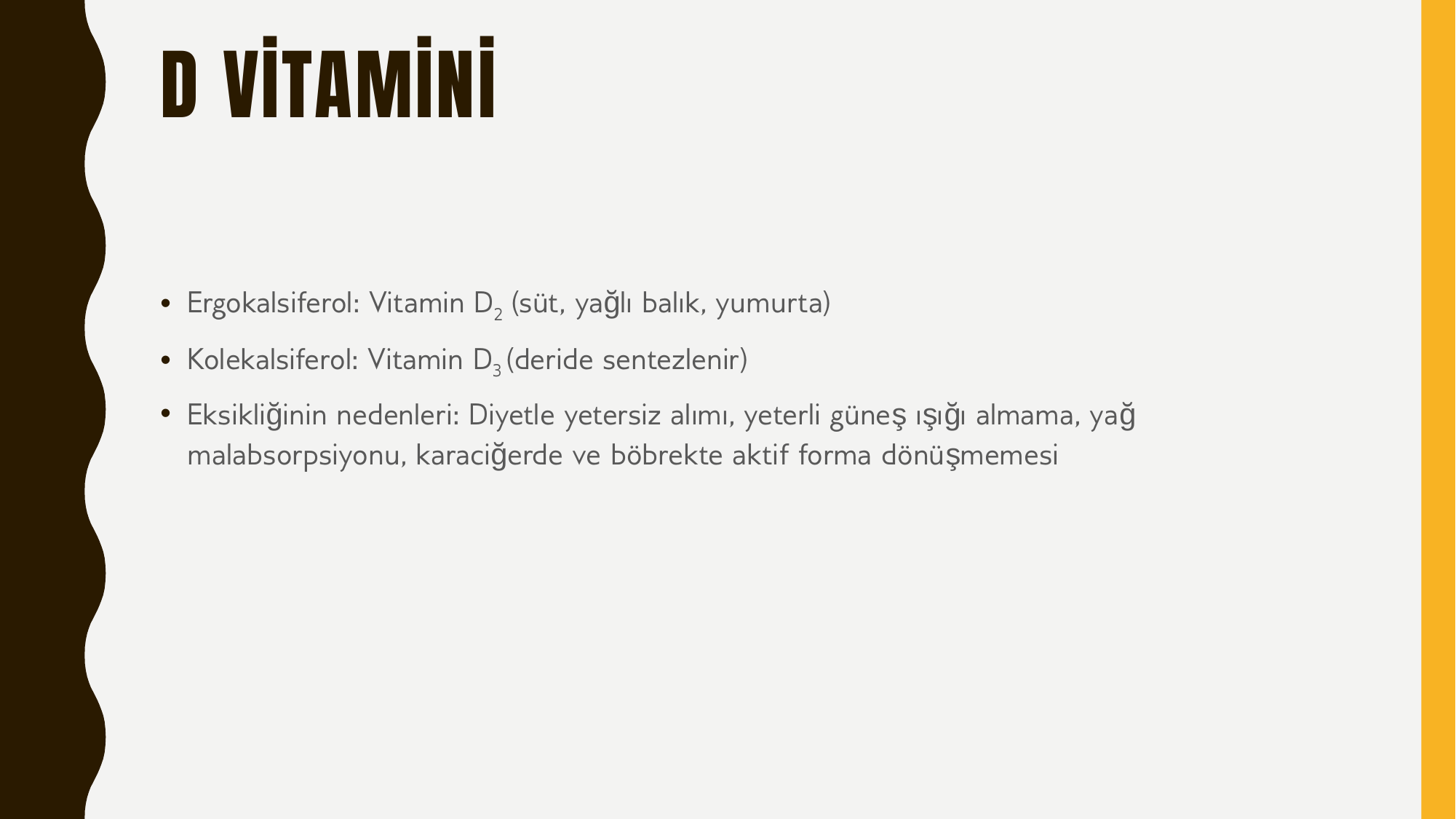

# D vitamini
Ergokalsiferol: Vitamin D2 (süt, yağlı balık, yumurta)
Kolekalsiferol: Vitamin D3 (deride sentezlenir)
Eksikliğinin nedenleri: Diyetle yetersiz alımı, yeterli güneş ışığı almama, yağ malabsorpsiyonu, karaciğerde ve böbrekte aktif forma dönüşmemesi